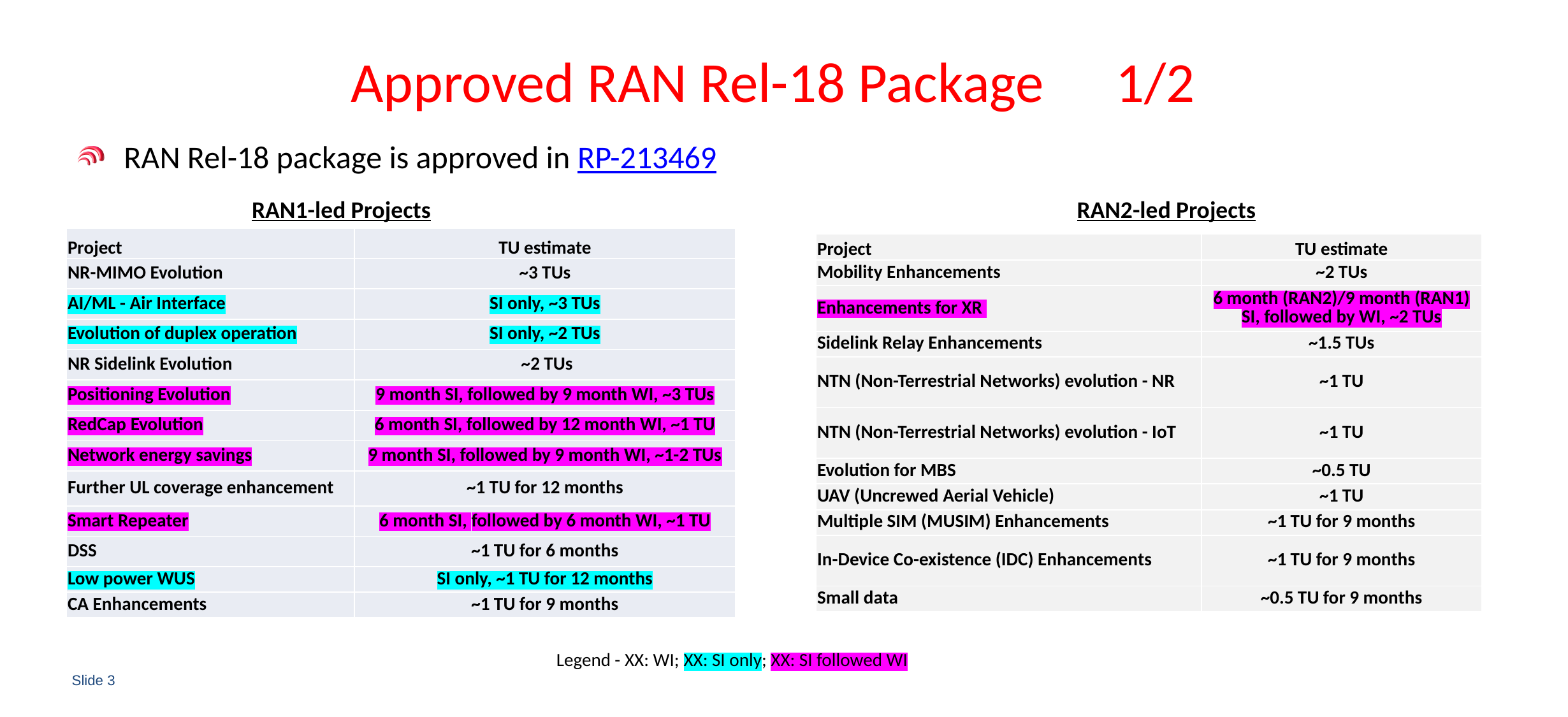

# Approved RAN Rel-18 Package	1/2
RAN Rel-18 package is approved in RP-213469

RAN1-led Projects
RAN2-led Projects
| Project | TU estimate |
| --- | --- |
| NR-MIMO Evolution | ~3 TUs |
| AI/ML - Air Interface | SI only, ~3 TUs |
| Evolution of duplex operation | SI only, ~2 TUs |
| NR Sidelink Evolution | ~2 TUs |
| Positioning Evolution | 9 month SI, followed by 9 month WI, ~3 TUs |
| RedCap Evolution | 6 month SI, followed by 12 month WI, ~1 TU |
| Network energy savings | 9 month SI, followed by 9 month WI, ~1-2 TUs |
| Further UL coverage enhancement | ~1 TU for 12 months |
| Smart Repeater | 6 month SI, followed by 6 month WI, ~1 TU |
| DSS | ~1 TU for 6 months |
| Low power WUS | SI only, ~1 TU for 12 months |
| CA Enhancements | ~1 TU for 9 months |
| Project | TU estimate |
| --- | --- |
| Mobility Enhancements | ~2 TUs |
| Enhancements for XR | 6 month (RAN2)/9 month (RAN1) SI, followed by WI, ~2 TUs |
| Sidelink Relay Enhancements | ~1.5 TUs |
| NTN (Non-Terrestrial Networks) evolution - NR | ~1 TU |
| NTN (Non-Terrestrial Networks) evolution - IoT | ~1 TU |
| Evolution for MBS | ~0.5 TU |
| UAV (Uncrewed Aerial Vehicle) | ~1 TU |
| Multiple SIM (MUSIM) Enhancements | ~1 TU for 9 months |
| In-Device Co-existence (IDC) Enhancements | ~1 TU for 9 months |
| Small data | ~0.5 TU for 9 months |
Legend - XX: WI; XX: SI only; XX: SI followed WI